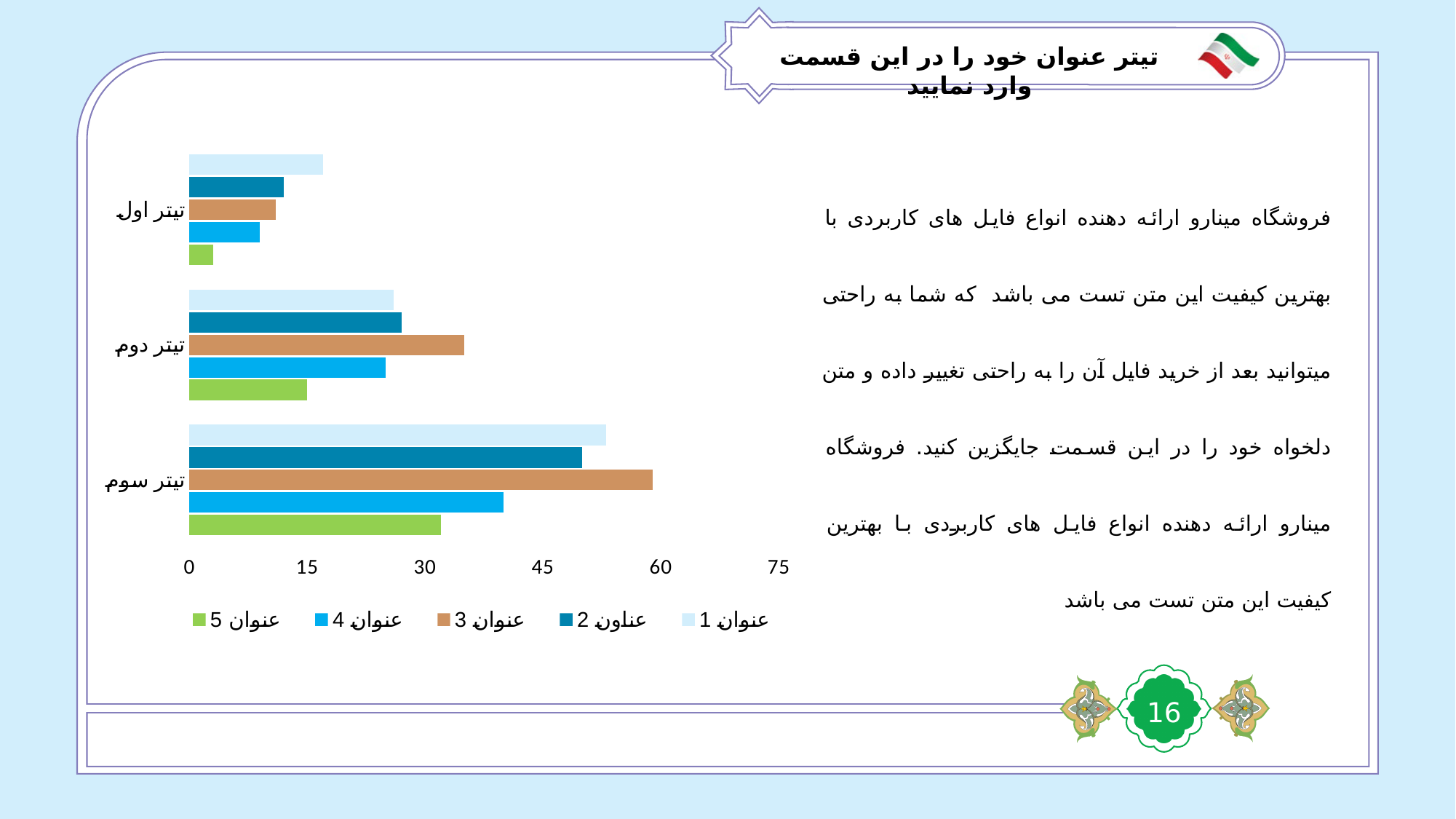

تیتر عنوان خود را در این قسمت وارد نمایید

### Chart

| Category | عنوان 1 | عناون 2 | عنوان 3 | عنوان 4 | عنوان 5 |
|---|---|---|---|---|---|
| تیتر اول | 17.0 | 12.0 | 11.0 | 9.0 | 3.0 |
| تیتر دوم | 26.0 | 27.0 | 35.0 | 25.0 | 15.0 |
| تیتر سوم | 53.0 | 50.0 | 59.0 | 40.0 | 32.0 |
فروشگاه مینارو ارائه دهنده انواع فایل های کاربردی با بهترین کیفیت این متن تست می باشد  که شما به راحتی میتوانید بعد از خرید فایل آن را به راحتی تغییر داده و متن دلخواه خود را در این قسمت جایگزین کنید. فروشگاه مینارو ارائه دهنده انواع فایل های کاربردی با بهترین کیفیت این متن تست می باشد
16